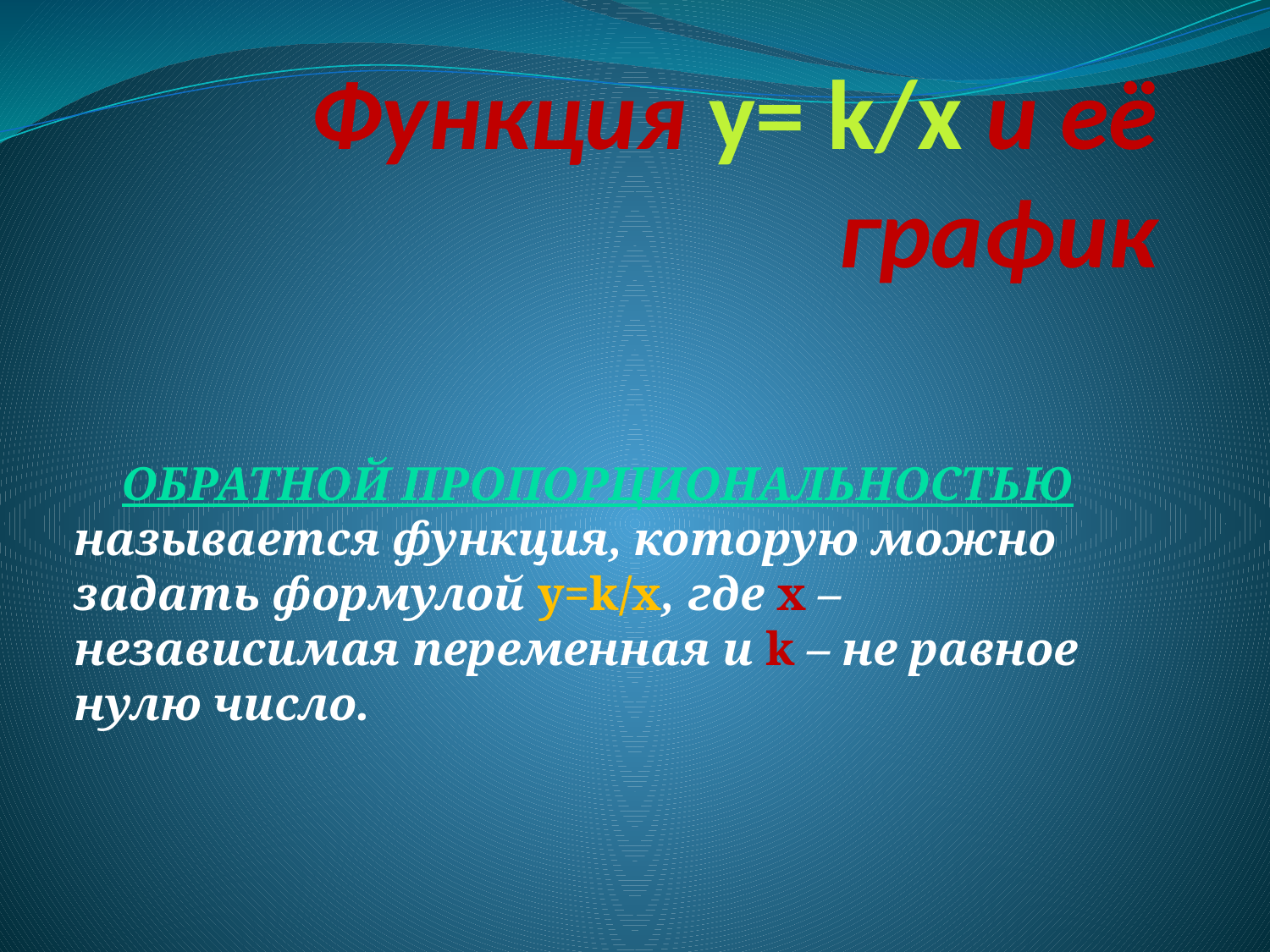

# Функция y= k/x и её график
    Обратной пропорциональностью называется функция, которую можно задать формулой y=k/x, где x – независимая переменная и k – не равное нулю число.